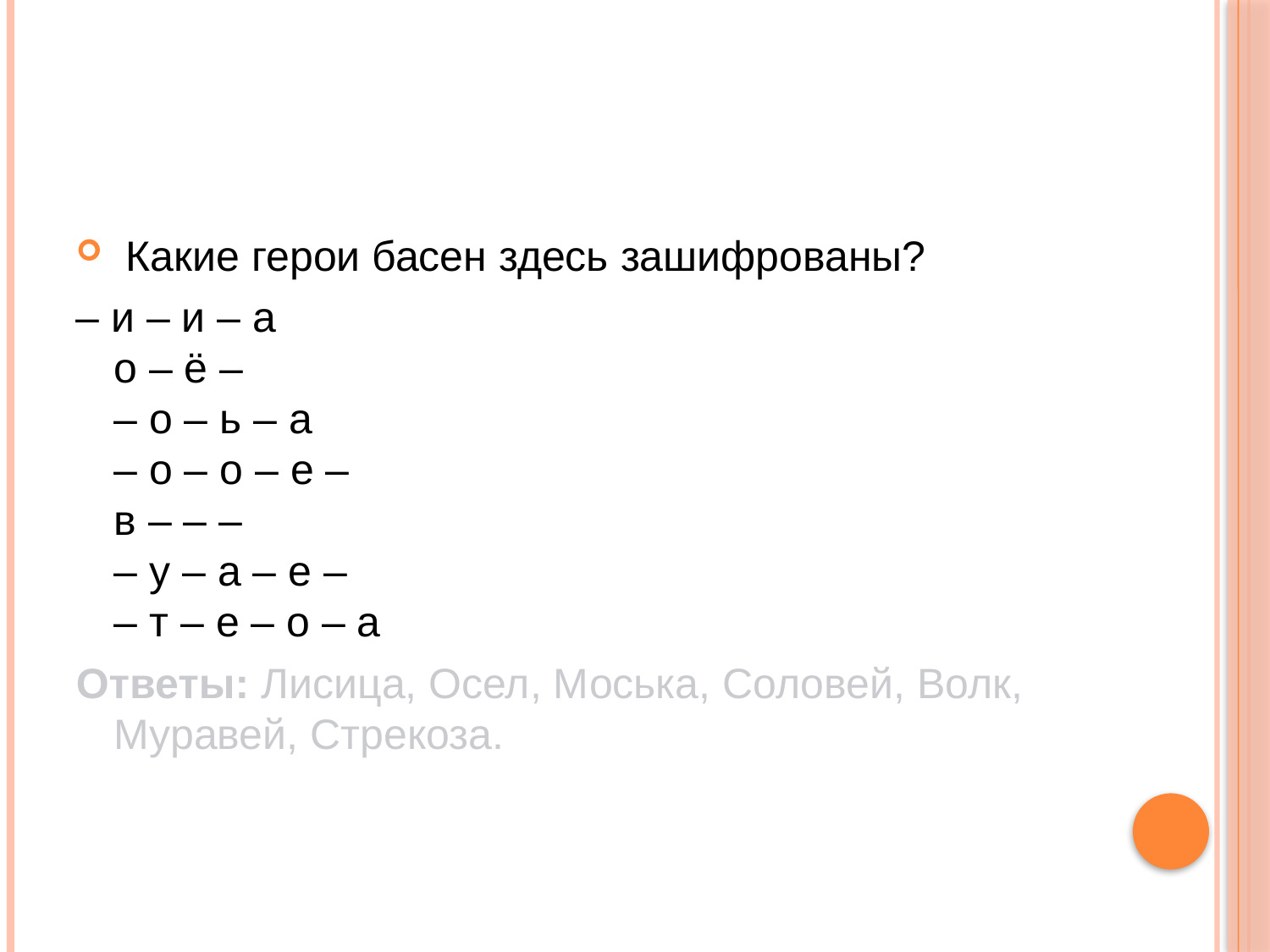

#
 Какие герои басен здесь зашифрованы?
– и – и – а 
о – ё –
– о – ь – а
– о – о – е –
в – – – 
– у – а – е – 
– т – е – о – а
Ответы: Лисица, Осел, Моська, Соловей, Волк, Муравей, Стрекоза.